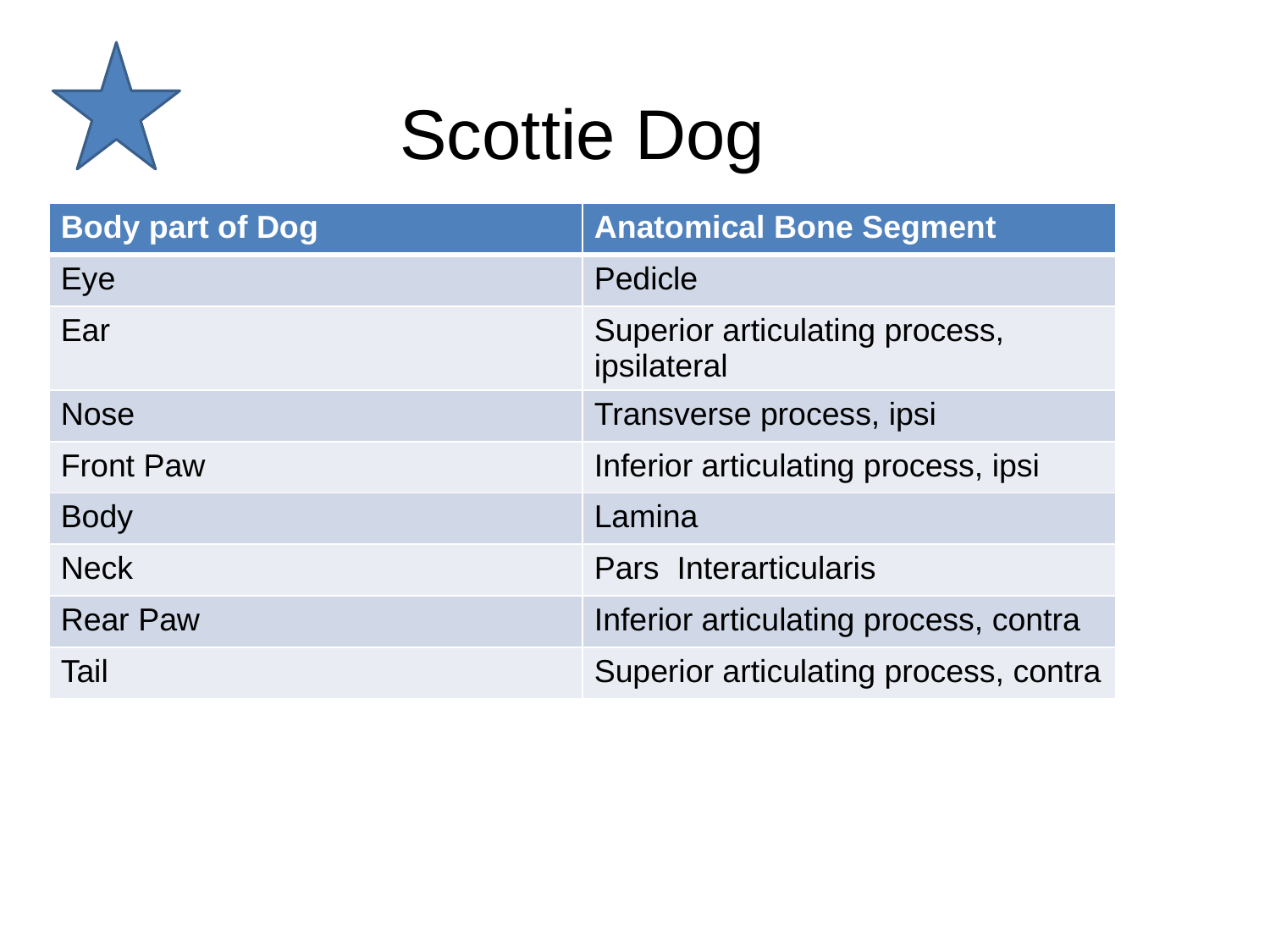

# Scottie Dog

| Body part of Dog | Anatomical Bone Segment |
| --- | --- |
| Eye | Pedicle |
| Ear | Superior articulating process, ipsilateral |
| Nose | Transverse process, ipsi |
| Front Paw | Inferior articulating process, ipsi |
| Body | Lamina |
| Neck | Pars Interarticularis |
| Rear Paw | Inferior articulating process, contra |
| Tail | Superior articulating process, contra |